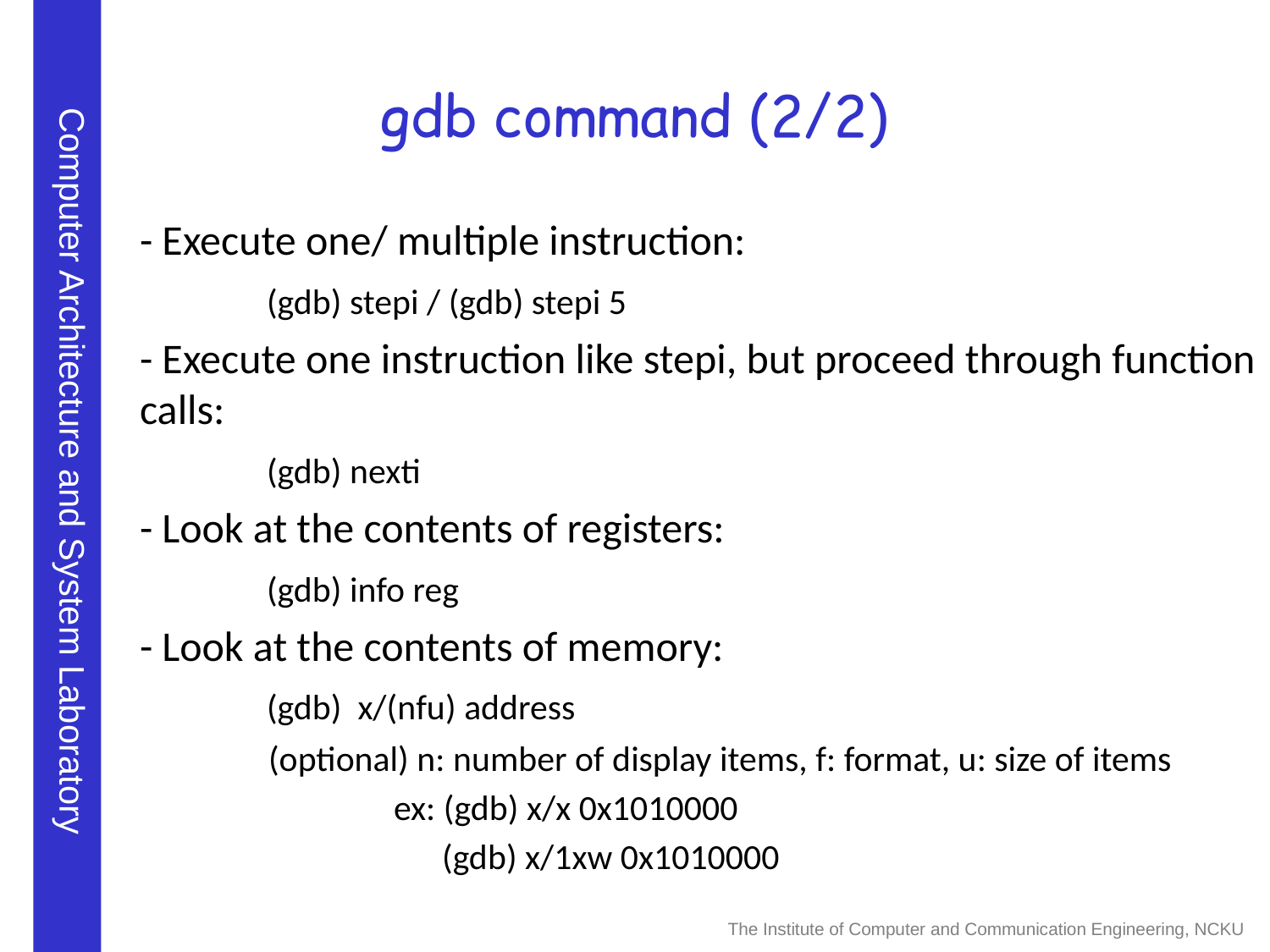

gdb command (2/2)
- Execute one/ multiple instruction:
	(gdb) stepi / (gdb) stepi 5
- Execute one instruction like stepi, but proceed through function calls:
	(gdb) nexti
- Look at the contents of registers:
	(gdb) info reg
- Look at the contents of memory:
	(gdb)  x/(nfu) address
                (optional) n: number of display items, f: format, u: size of items
		ex: (gdb) x/x 0x1010000
		      (gdb) x/1xw 0x1010000